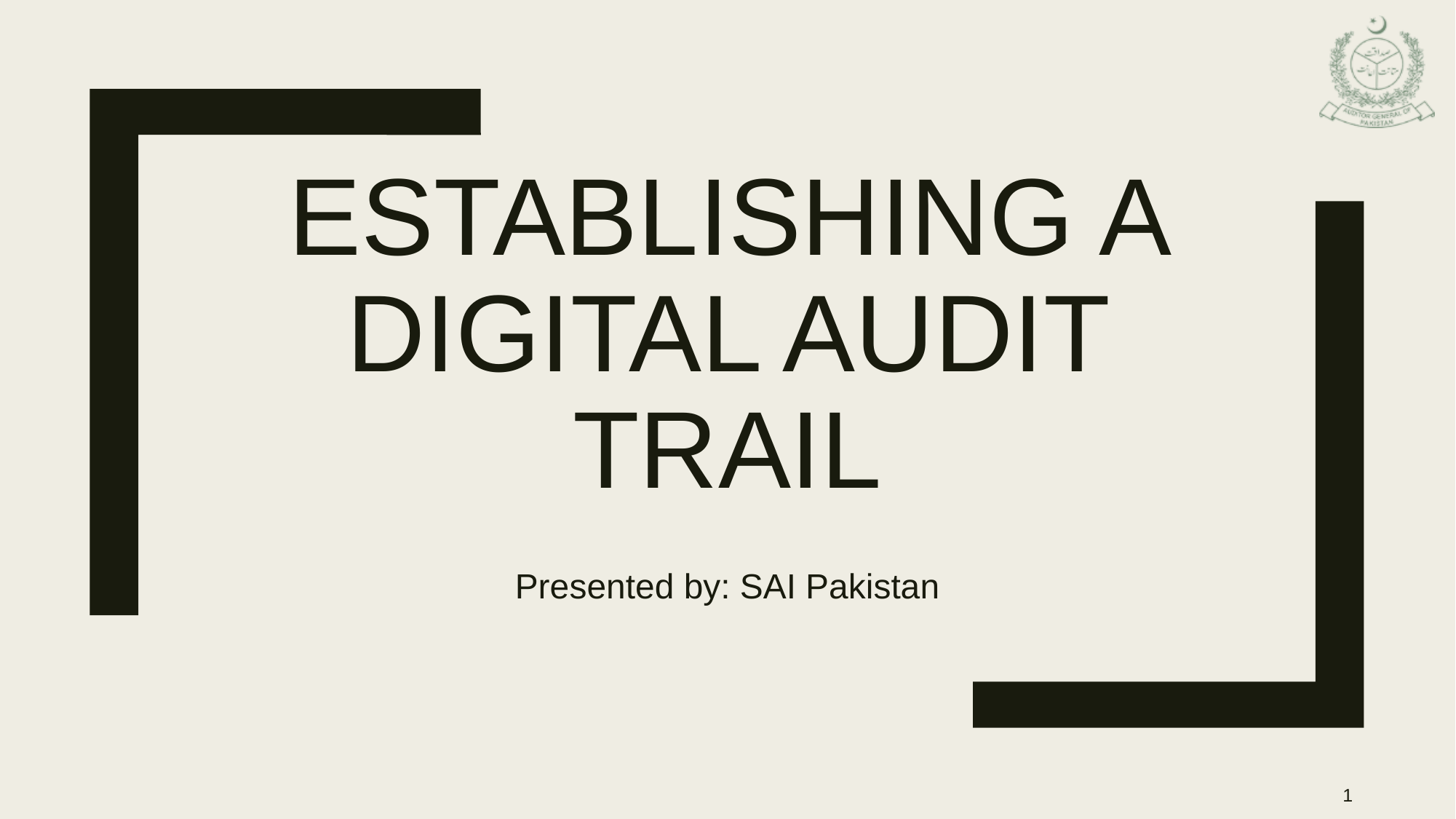

# Establishing a digital audit trail
Presented by: SAI Pakistan
1